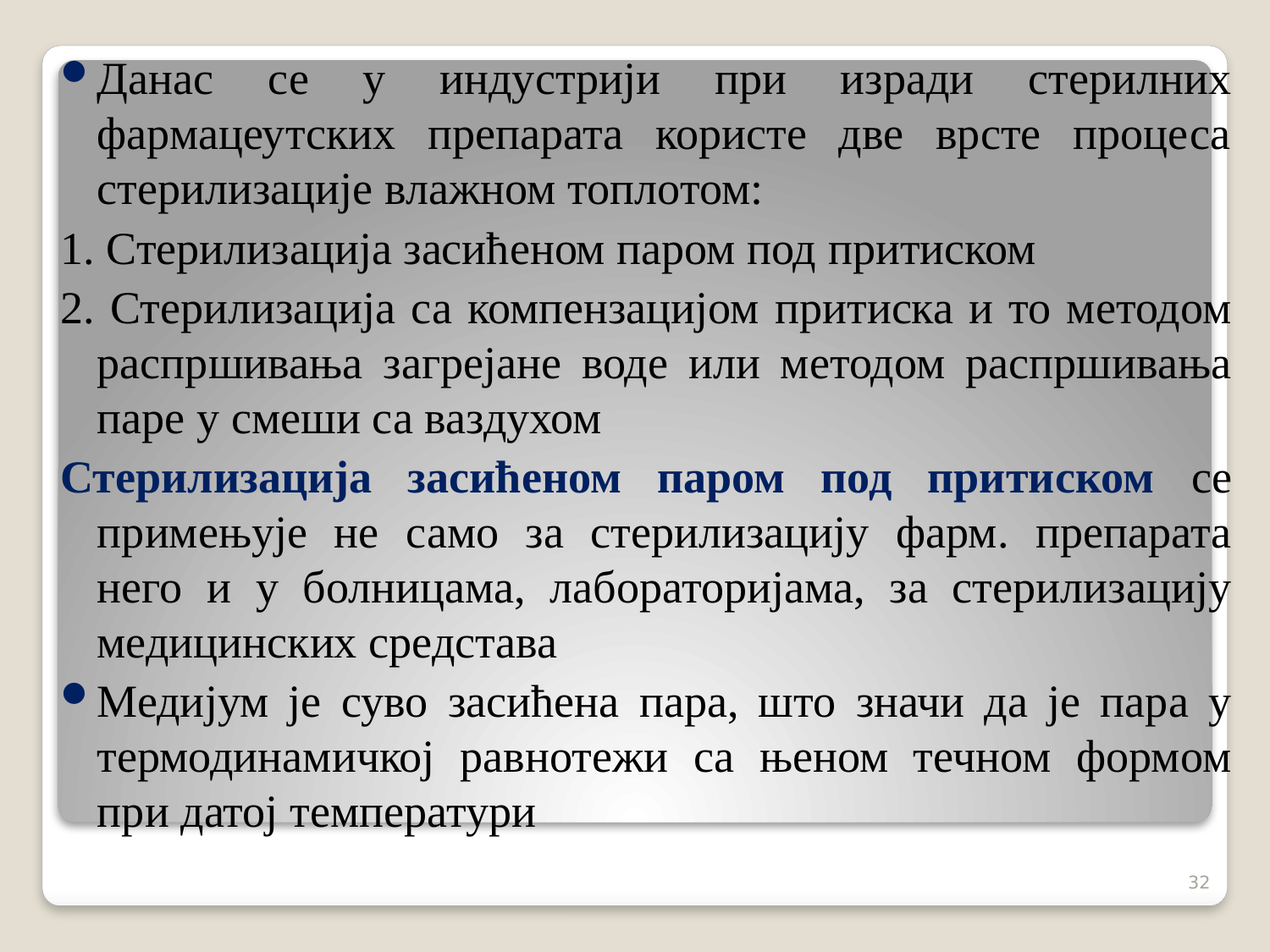

Данас се у индустрији при изради стерилних фармацеутских препарата користе две врсте процеса стерилизације влажном топлотом:
1. Стерилизација засићеном паром под притиском
2. Стерилизација са компензацијом притиска и то методом распршивања загрејане воде или методом распршивања паре у смеши са ваздухом
Стерилизација засићеном паром под притиском се примењује не само за стерилизацију фарм. препарата него и у болницама, лабораторијама, за стерилизацију медицинских средстава
Медијум је суво засићена пара, што значи да је пара у термодинамичкој равнотежи са њеном течном формом при датој температури
32